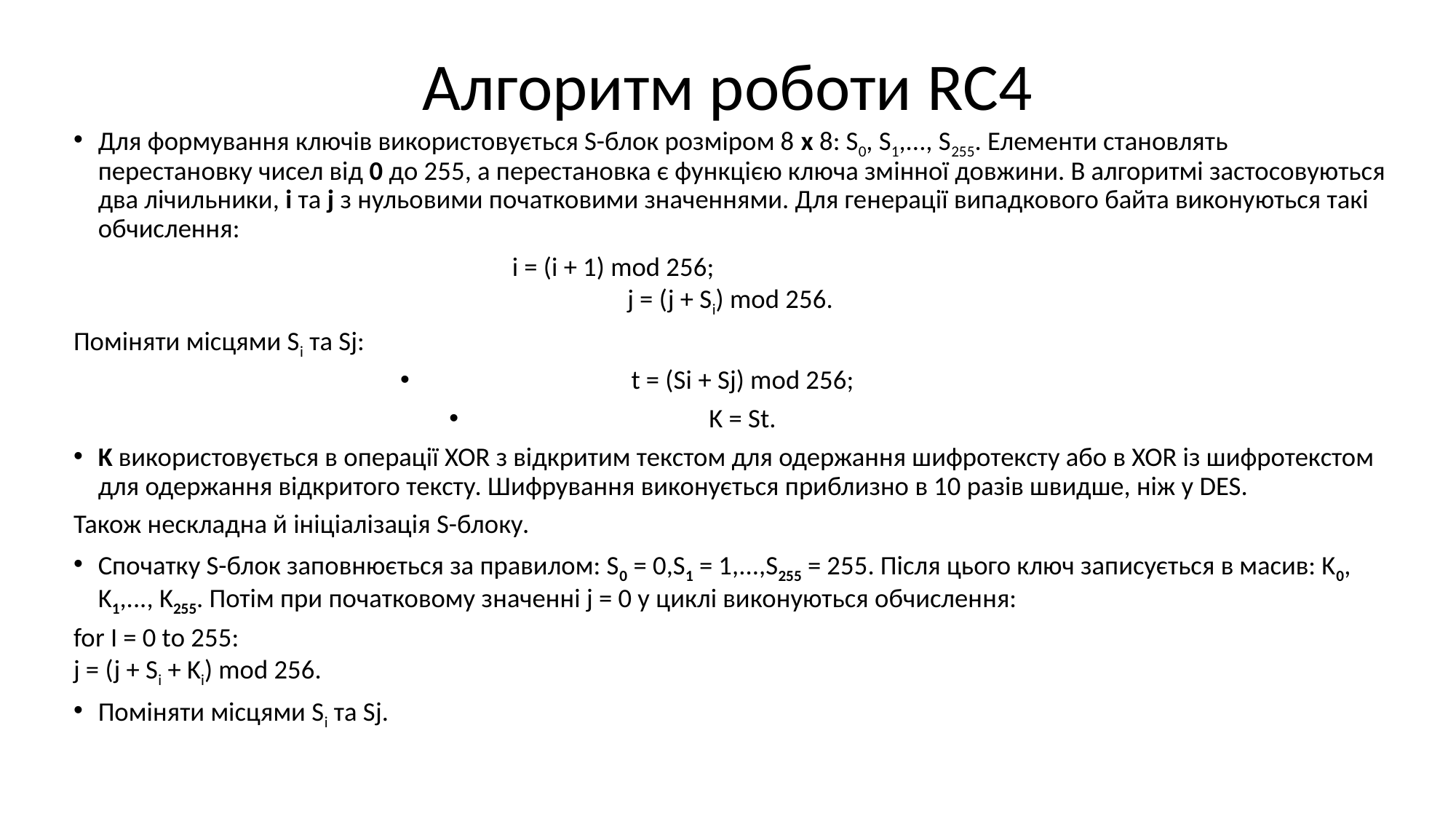

# Алгоритм роботи RC4
Для формування ключів використовується S-блок розміром 8 х 8: S0, S1,..., S255. Елементи становлять перестановку чисел від 0 до 255, а перестановка є функцією ключа змінної довжини. В алгоритмі застосовуються два лічильники, i та j з нульовими початковими значеннями. Для генерації випадкового байта виконуються такі обчислення:
і = (і + 1) mod 256;
j = (j + Si) mod 256.
Поміняти місцями Si та Sj:
t = (Si + Sj) mod 256;
K = St.
K використовується в операції ХОR з відкритим текстом для одержання шифротексту або в XOR із шифротекстом для одержання відкритого тексту. Шифрування виконується приблизно в 10 разів швидше, ніж у DES.
Також нескладна й ініціалізація S-блоку.
Спочатку S-блок заповнюється за правилом: S0 = 0,S1 = 1,...,S255 = 255. Після цього ключ записується в масив: K0, K1,..., K255. Потім при початковому значенні j = 0 у циклі виконуються обчислення:
for I = 0 to 255:
j = (j + Si + Ki) mod 256.
Поміняти місцями Si та Sj.